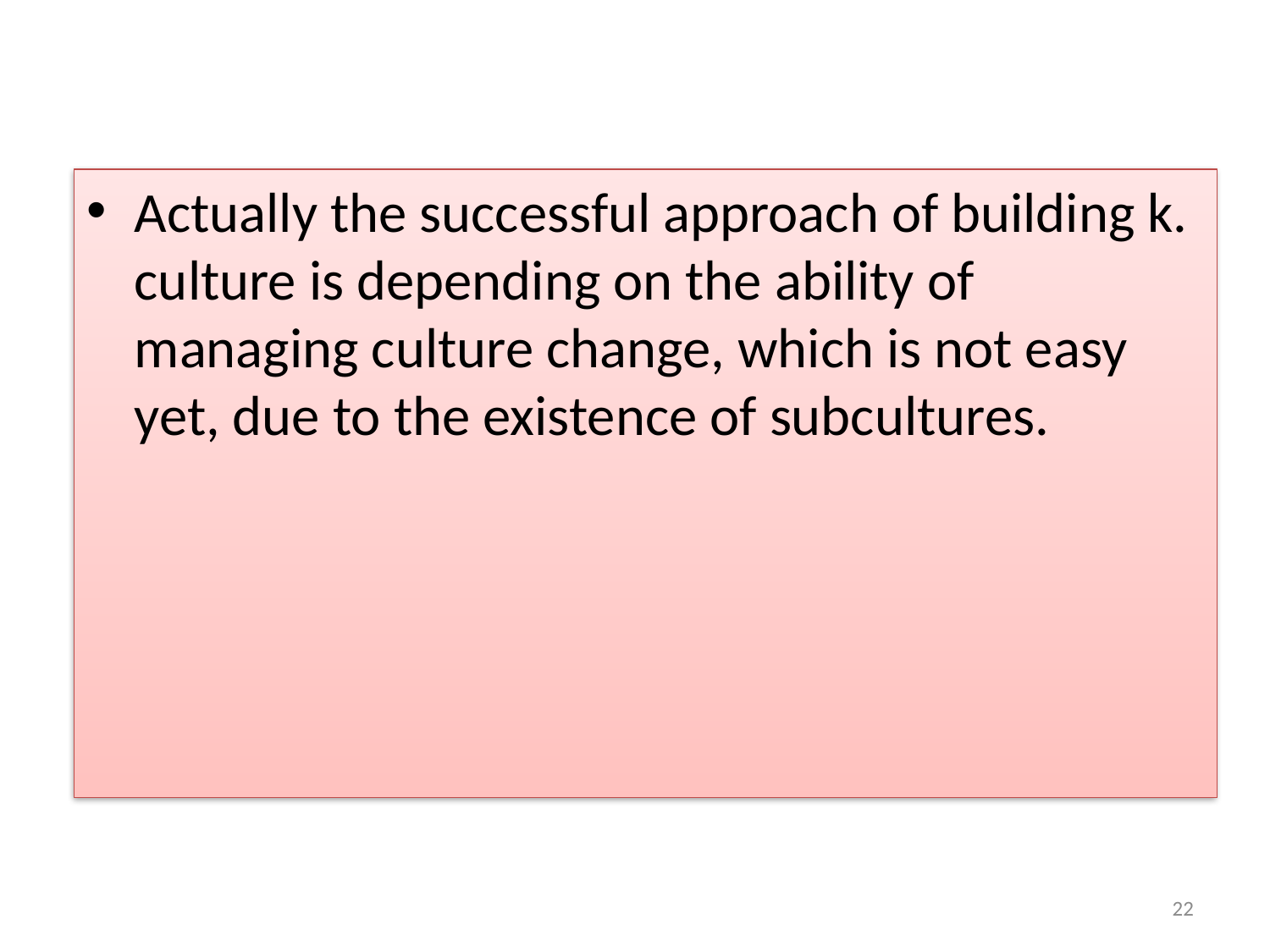

Actually the successful approach of building k. culture is depending on the ability of managing culture change, which is not easy yet, due to the existence of subcultures.
22